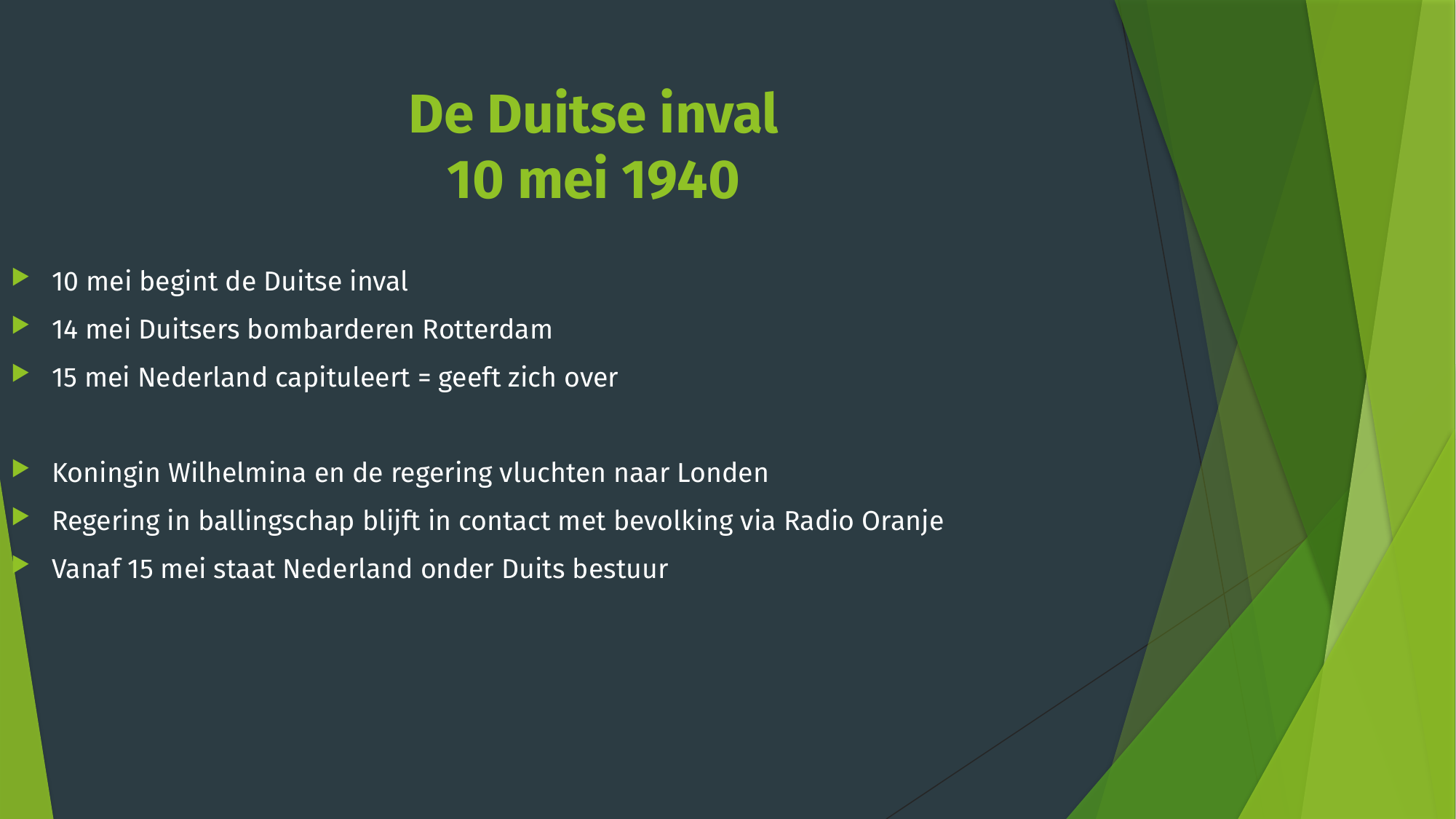

# De Duitse inval 10 mei 1940
10 mei begint de Duitse inval
14 mei Duitsers bombarderen Rotterdam
15 mei Nederland capituleert = geeft zich over

Koningin Wilhelmina en de regering vluchten naar Londen
Regering in ballingschap blijft in contact met bevolking via Radio Oranje
Vanaf 15 mei staat Nederland onder Duits bestuur